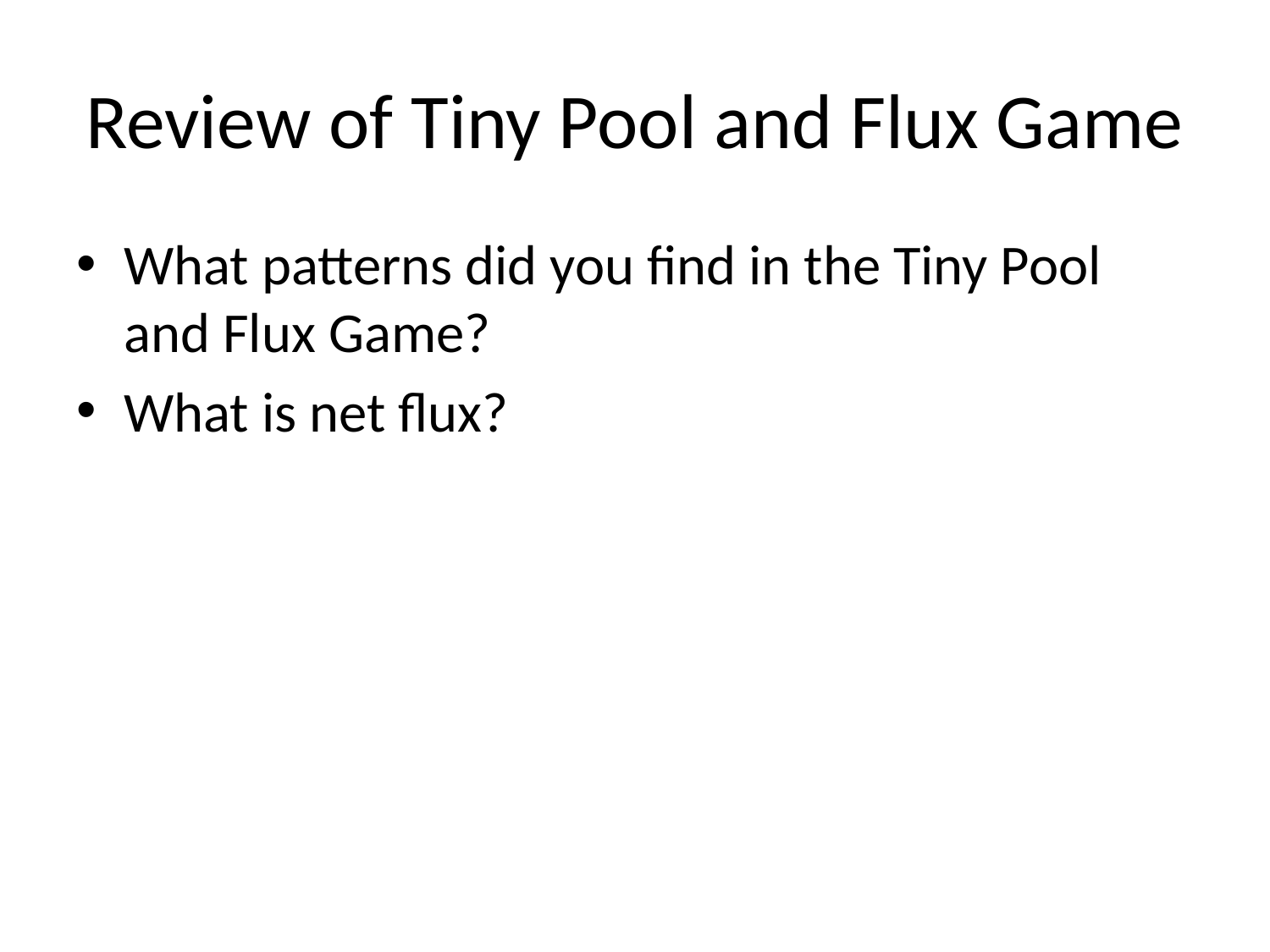

# Review of Tiny Pool and Flux Game
What patterns did you find in the Tiny Pool and Flux Game?
What is net flux?